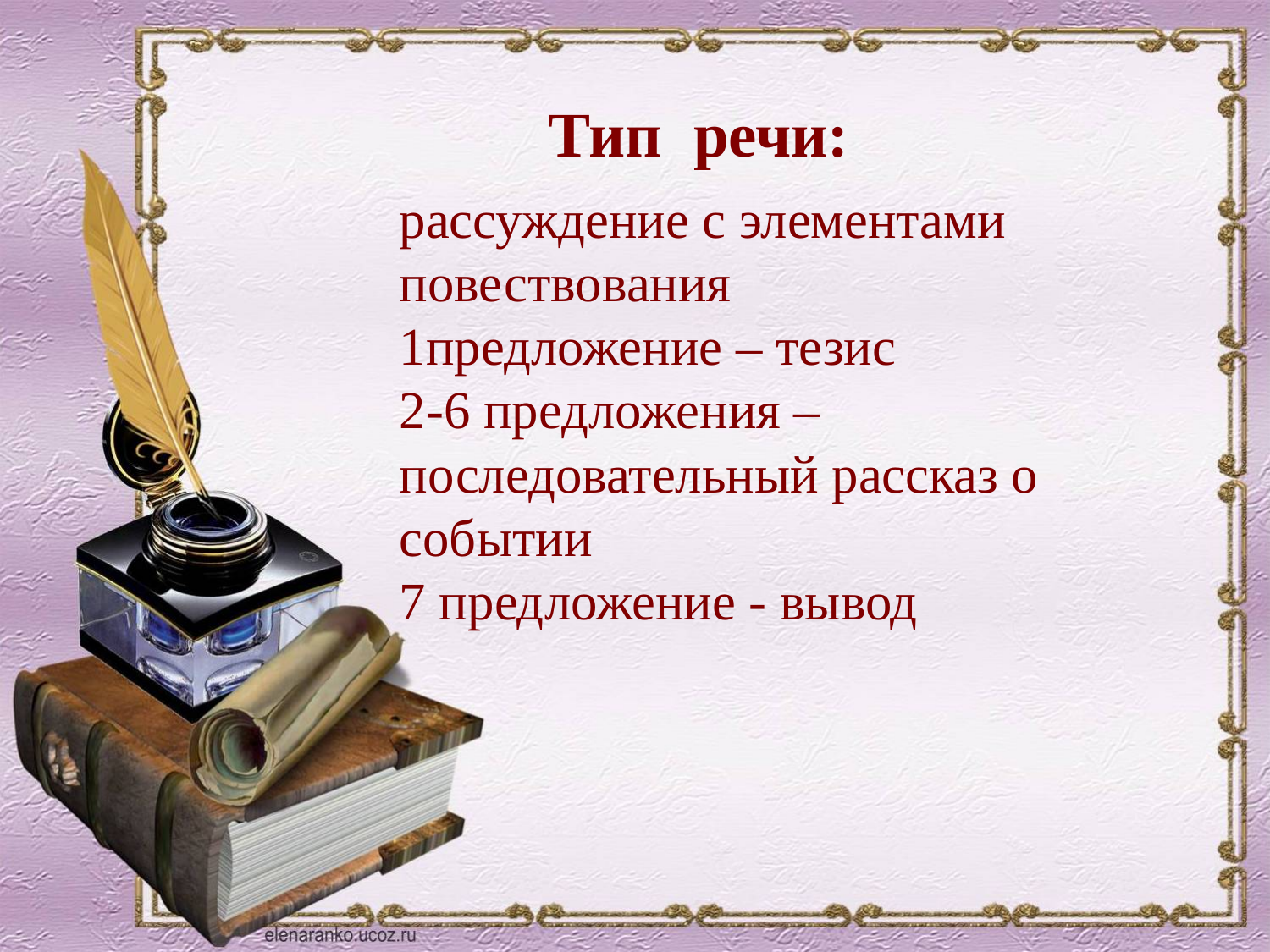

Тип  речи:
рассуждение с элементами повествования
1предложение – тезис
2-6 предложения – последовательный рассказ о событии
7 предложение - вывод